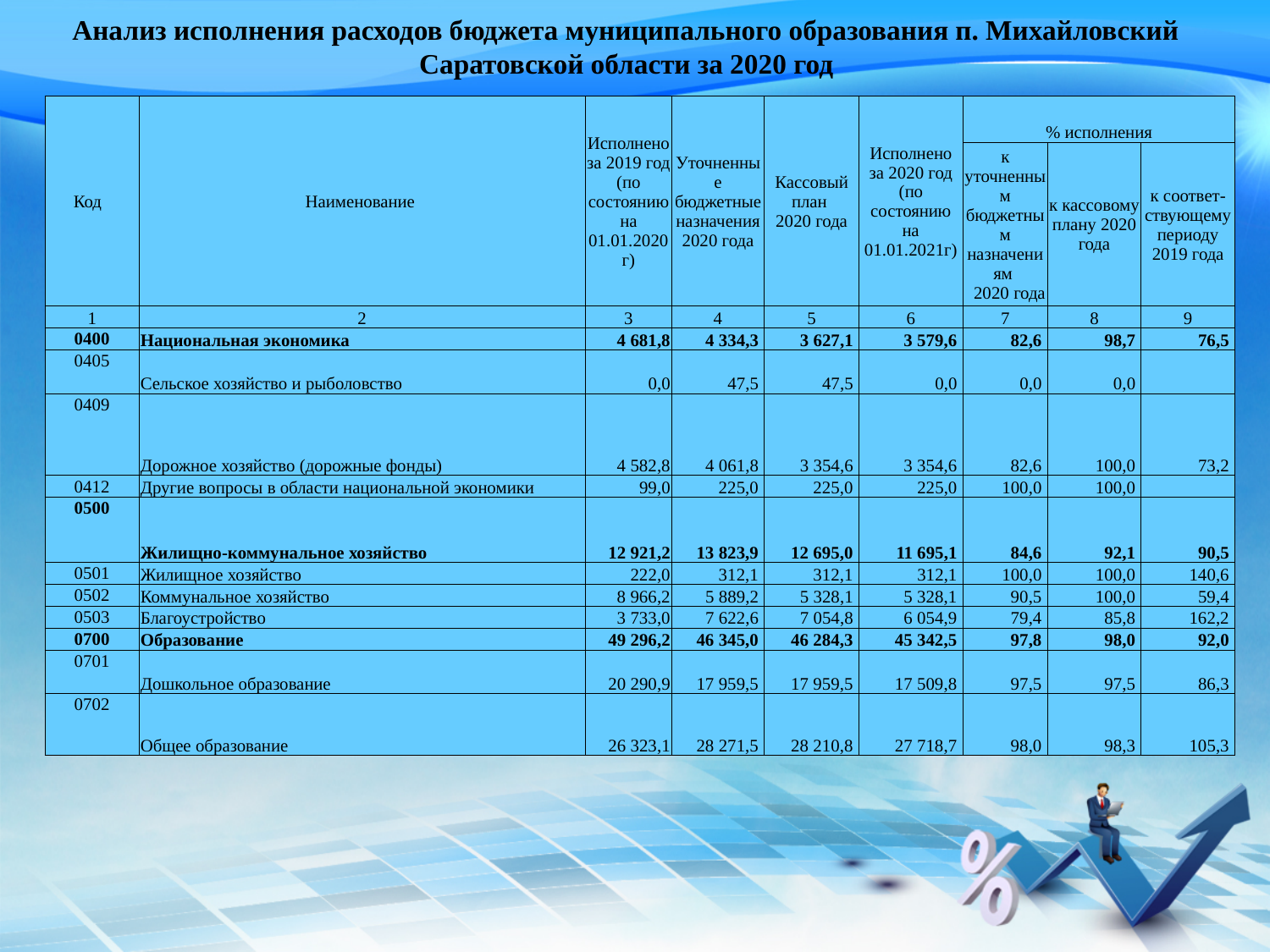

# Анализ исполнения расходов бюджета муниципального образования п. Михайловский Саратовской области за 2020 год
| Код | Наименование | Исполнено за 2019 год (по состоянию на 01.01.2020г) | Уточненные бюджетные назначения 2020 года | Кассовый план 2020 года | Исполнено за 2020 год (по состоянию на 01.01.2021г) | % исполнения |  |  |
| --- | --- | --- | --- | --- | --- | --- | --- | --- |
|  |  |  |  |  |  | к уточненным бюджетным назначениям 2020 года | к кассовому плану 2020 года | к соответ-ствующему периоду 2019 года |
| 1 | 2 | 3 | 4 | 5 | 6 | 7 | 8 | 9 |
| 0400 | Национальная экономика | 4 681,8 | 4 334,3 | 3 627,1 | 3 579,6 | 82,6 | 98,7 | 76,5 |
| 0405 | Сельское хозяйство и рыболовство | 0,0 | 47,5 | 47,5 | 0,0 | 0,0 | 0,0 |  |
| 0409 | Дорожное хозяйство (дорожные фонды) | 4 582,8 | 4 061,8 | 3 354,6 | 3 354,6 | 82,6 | 100,0 | 73,2 |
| 0412 | Другие вопросы в области национальной экономики | 99,0 | 225,0 | 225,0 | 225,0 | 100,0 | 100,0 |  |
| 0500 | Жилищно-коммунальное хозяйство | 12 921,2 | 13 823,9 | 12 695,0 | 11 695,1 | 84,6 | 92,1 | 90,5 |
| 0501 | Жилищное хозяйство | 222,0 | 312,1 | 312,1 | 312,1 | 100,0 | 100,0 | 140,6 |
| 0502 | Коммунальное хозяйство | 8 966,2 | 5 889,2 | 5 328,1 | 5 328,1 | 90,5 | 100,0 | 59,4 |
| 0503 | Благоустройство | 3 733,0 | 7 622,6 | 7 054,8 | 6 054,9 | 79,4 | 85,8 | 162,2 |
| 0700 | Образование | 49 296,2 | 46 345,0 | 46 284,3 | 45 342,5 | 97,8 | 98,0 | 92,0 |
| 0701 | Дошкольное образование | 20 290,9 | 17 959,5 | 17 959,5 | 17 509,8 | 97,5 | 97,5 | 86,3 |
| 0702 | Общее образование | 26 323,1 | 28 271,5 | 28 210,8 | 27 718,7 | 98,0 | 98,3 | 105,3 |